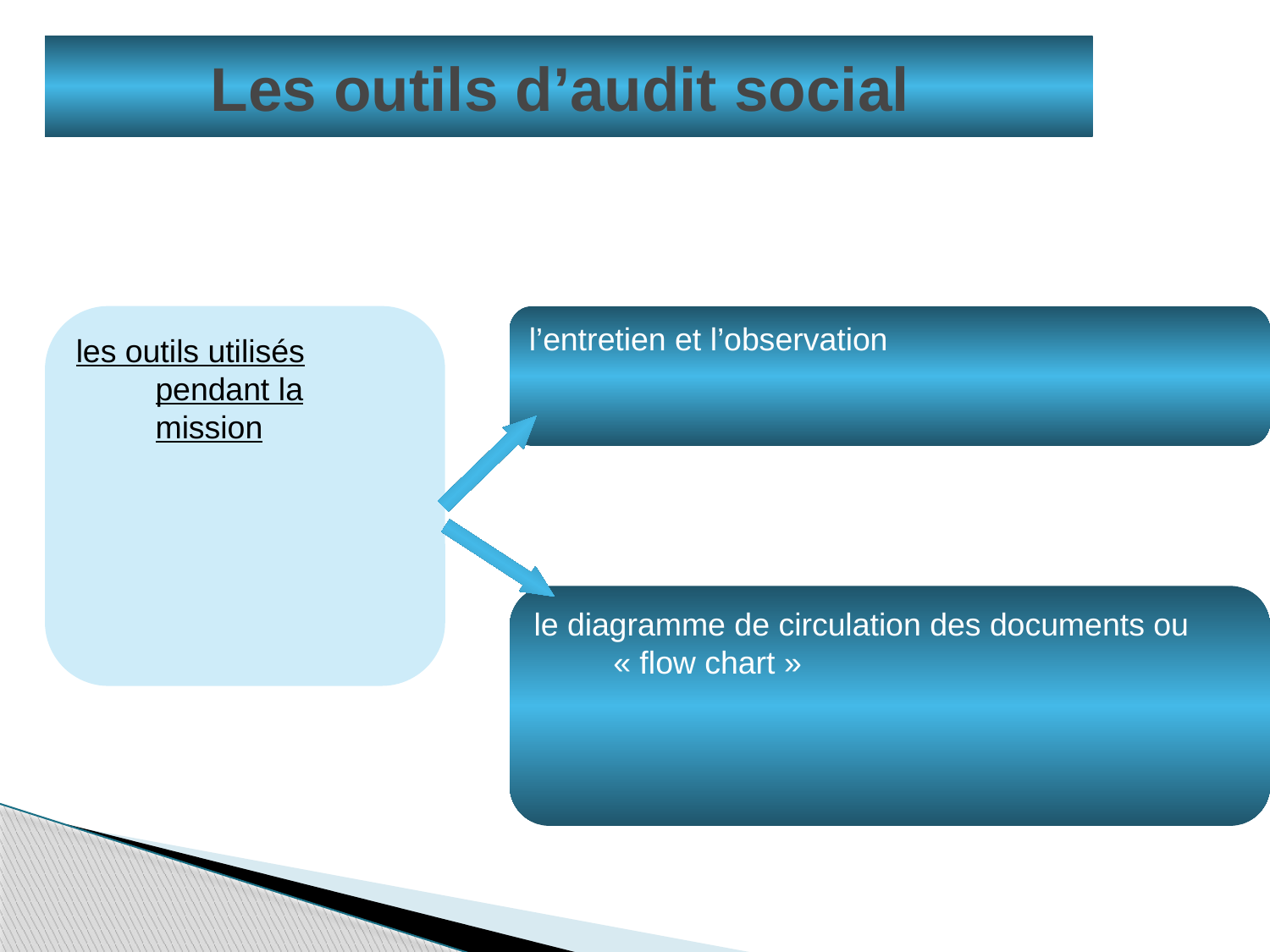

# Les outils d’audit social
les outils utilisés pendant la mission
l’entretien et l’observation

le diagramme de circulation des documents ou « flow chart »